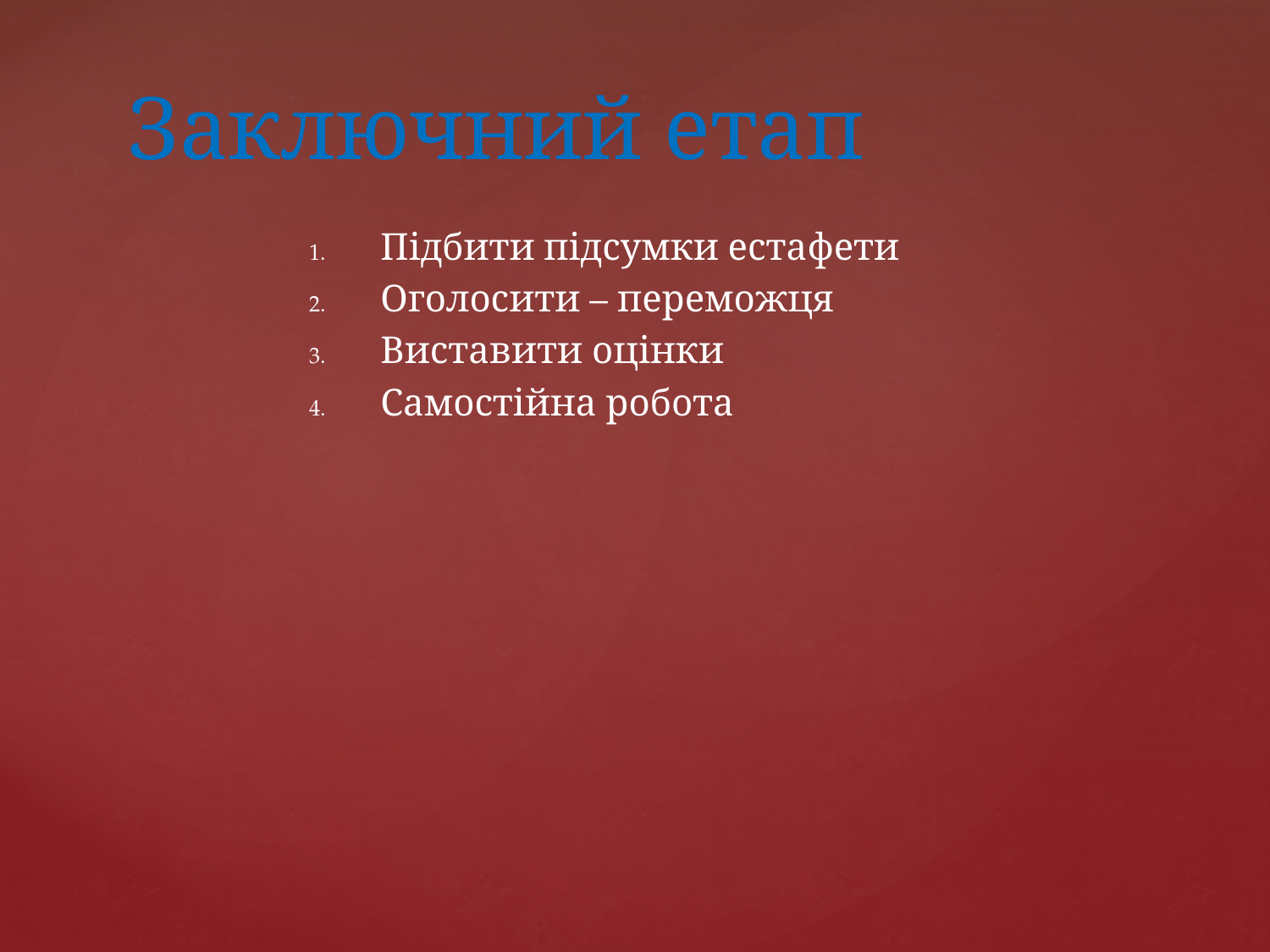

# Заключний етап
Підбити підсумки естафети
Оголосити – переможця
Виставити оцінки
Самостійна робота